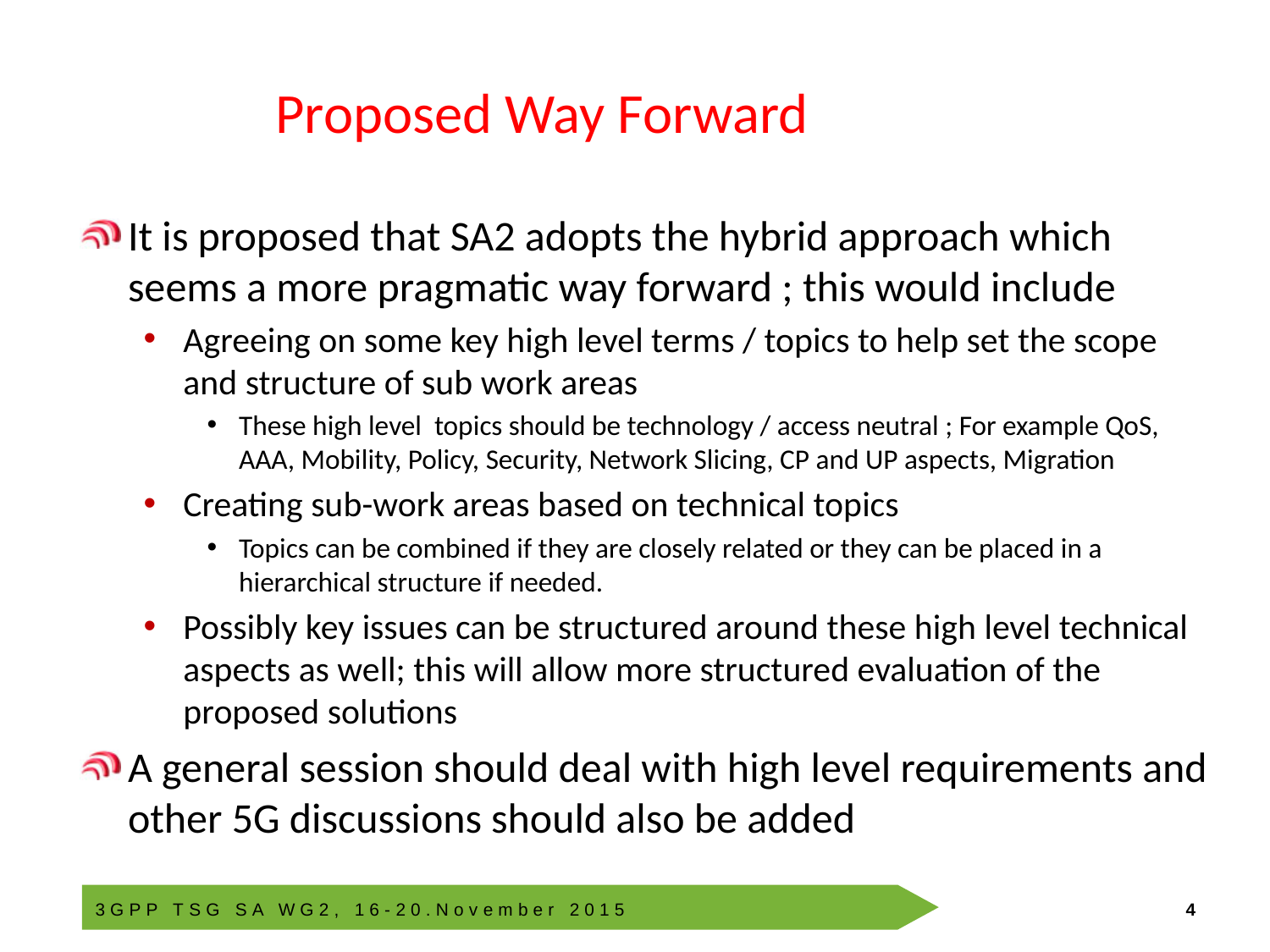

# Proposed Way Forward
It is proposed that SA2 adopts the hybrid approach which seems a more pragmatic way forward ; this would include
Agreeing on some key high level terms / topics to help set the scope and structure of sub work areas
These high level  topics should be technology / access neutral ; For example QoS, AAA, Mobility, Policy, Security, Network Slicing, CP and UP aspects, Migration
Creating sub-work areas based on technical topics
Topics can be combined if they are closely related or they can be placed in a hierarchical structure if needed.
Possibly key issues can be structured around these high level technical aspects as well; this will allow more structured evaluation of the proposed solutions
A general session should deal with high level requirements and other 5G discussions should also be added